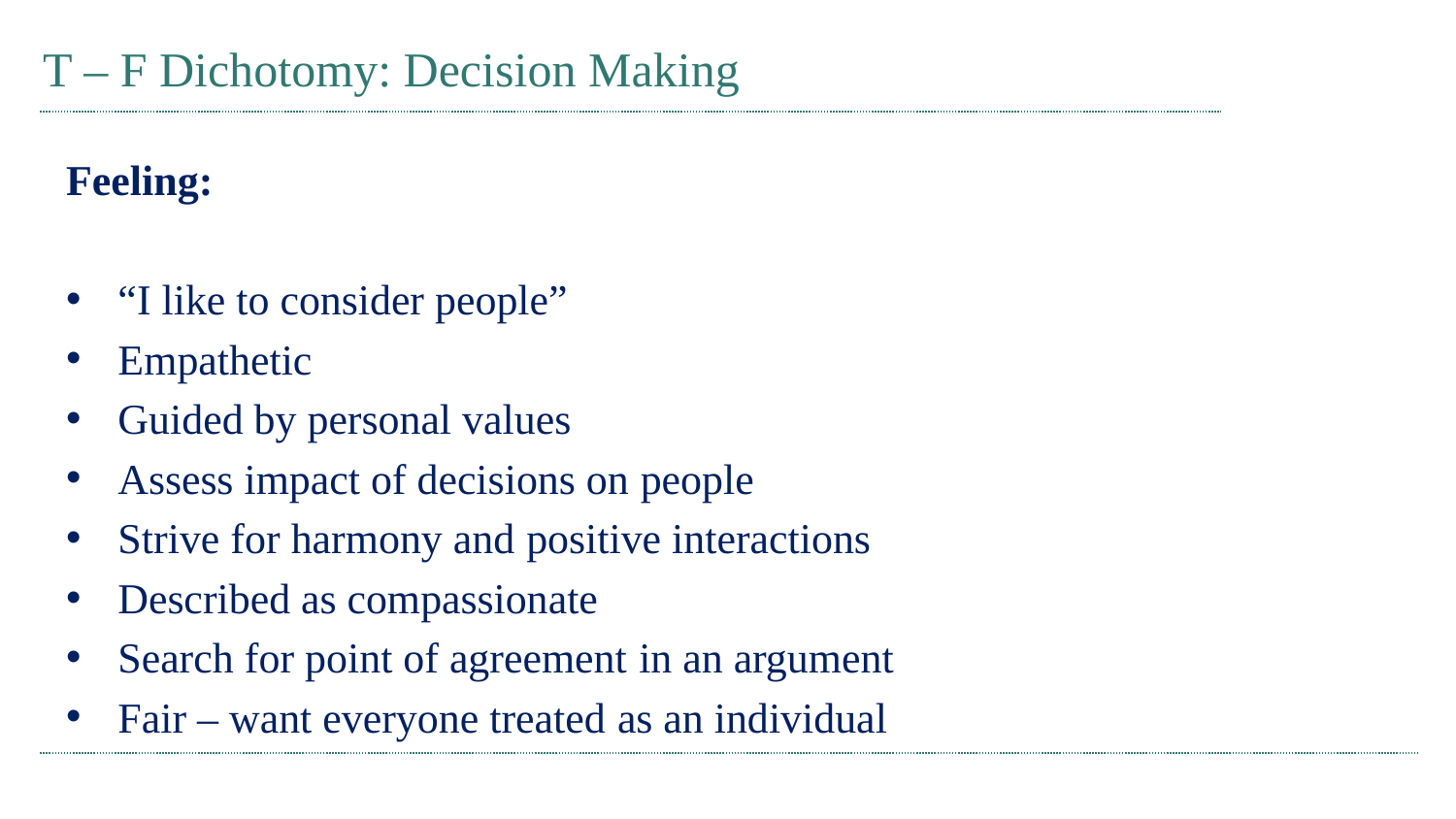

# T – F Dichotomy: Decision Making
Feeling:

“I like to consider people”
Empathetic
Guided by personal values
Assess impact of decisions on people
Strive for harmony and positive interactions
Described as compassionate
Search for point of agreement in an argument
Fair – want everyone treated as an individual